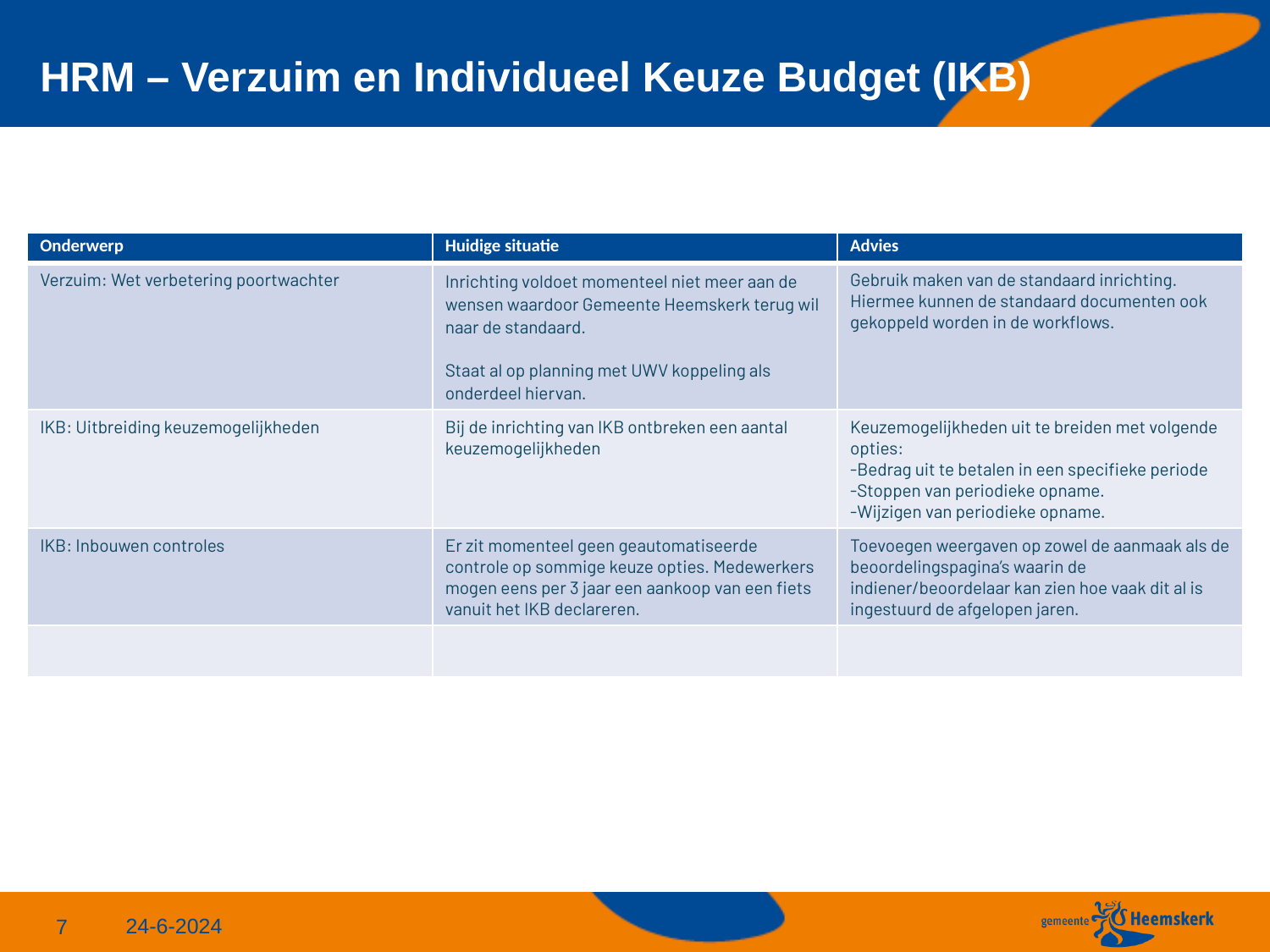

# HRM – Verzuim en Individueel Keuze Budget (IKB)
| Onderwerp | Huidige situatie | Advies |
| --- | --- | --- |
| Verzuim: Wet verbetering poortwachter | Inrichting voldoet momenteel niet meer aan de wensen waardoor Gemeente Heemskerk terug wil naar de standaard. Staat al op planning met UWV koppeling als onderdeel hiervan. | Gebruik maken van de standaard inrichting. Hiermee kunnen de standaard documenten ook gekoppeld worden in de workflows. |
| IKB: Uitbreiding keuzemogelijkheden | Bij de inrichting van IKB ontbreken een aantal keuzemogelijkheden | Keuzemogelijkheden uit te breiden met volgende opties: -Bedrag uit te betalen in een specifieke periode -Stoppen van periodieke opname. -Wijzigen van periodieke opname. |
| IKB: Inbouwen controles | Er zit momenteel geen geautomatiseerde controle op sommige keuze opties. Medewerkers mogen eens per 3 jaar een aankoop van een fiets vanuit het IKB declareren. | Toevoegen weergaven op zowel de aanmaak als de beoordelingspagina’s waarin de indiener/beoordelaar kan zien hoe vaak dit al is ingestuurd de afgelopen jaren. |
|  |  |  |
24-6-2024
7